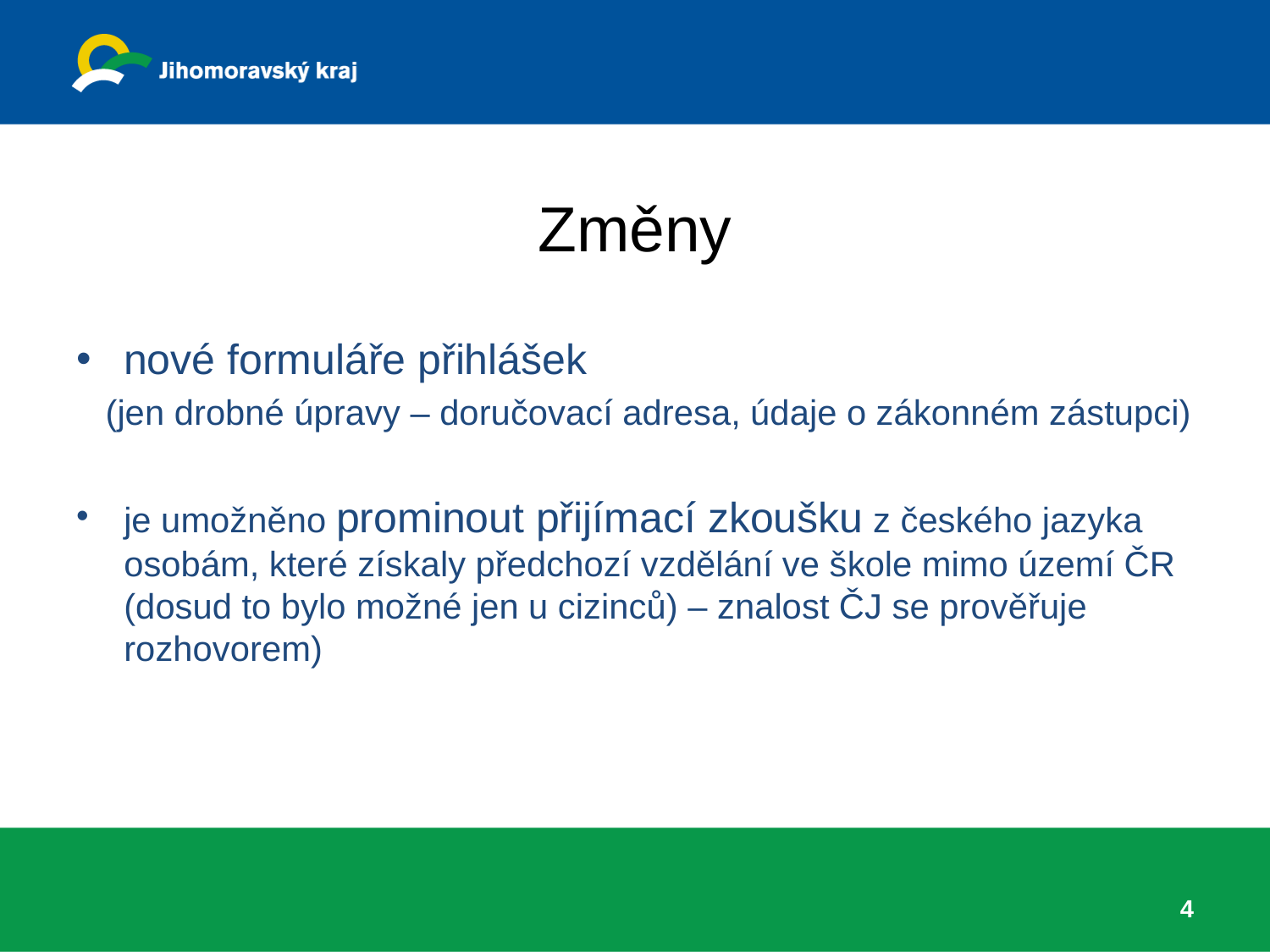

# Změny
nové formuláře přihlášek
   (jen drobné úpravy – doručovací adresa, údaje o zákonném zástupci)

je umožněno prominout přijímací zkoušku z českého jazyka osobám, které získaly předchozí vzdělání ve škole mimo území ČR (dosud to bylo možné jen u cizinců) – znalost ČJ se prověřuje rozhovorem)

4